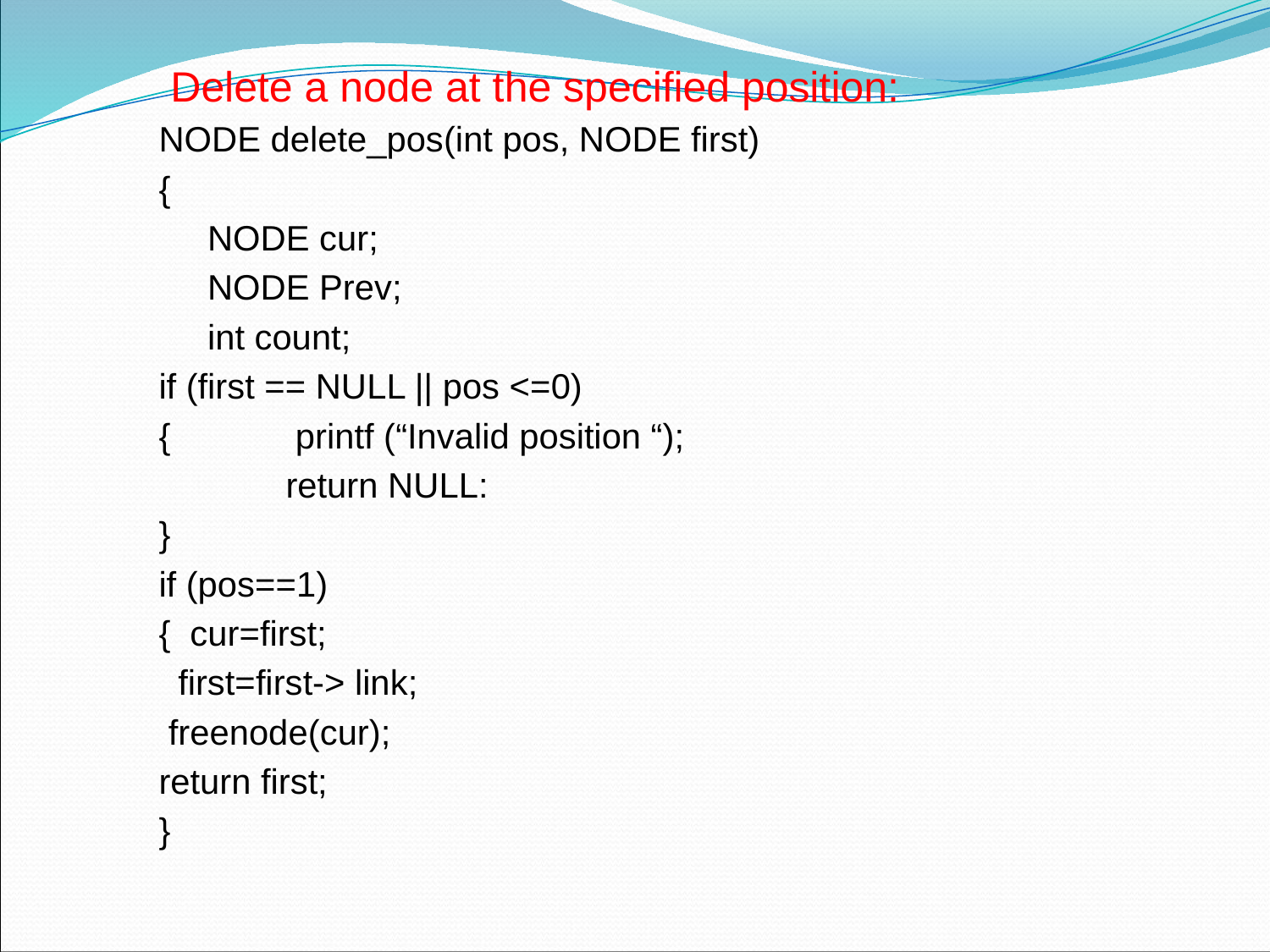

#
 	 Delete a node at the specified position:
 	NODE delete_pos(int pos, NODE first)
	{
	     NODE cur;
	     NODE Prev;
	     int count;
	if (first == NULL || pos <=0)
	{  	 printf (“Invalid position “);
		return NULL:
	}
 	if (pos==1)
	{  cur=first;
	  first=first-> link;
	 freenode(cur);
	return first;
	}